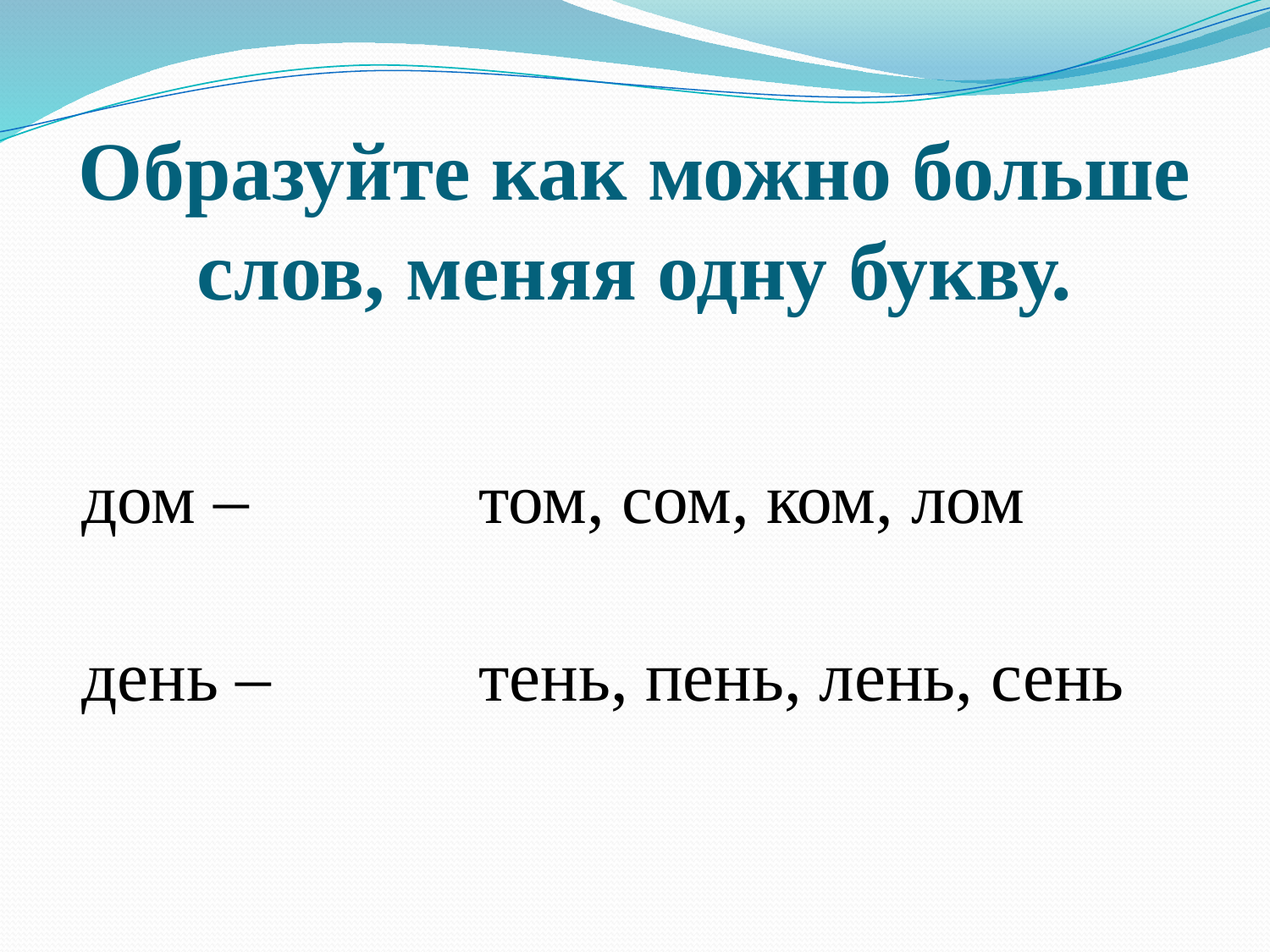

# Образуйте как можно больше слов, меняя одну букву.
дом –
том, сом, ком, лом
день –
тень, пень, лень, сень